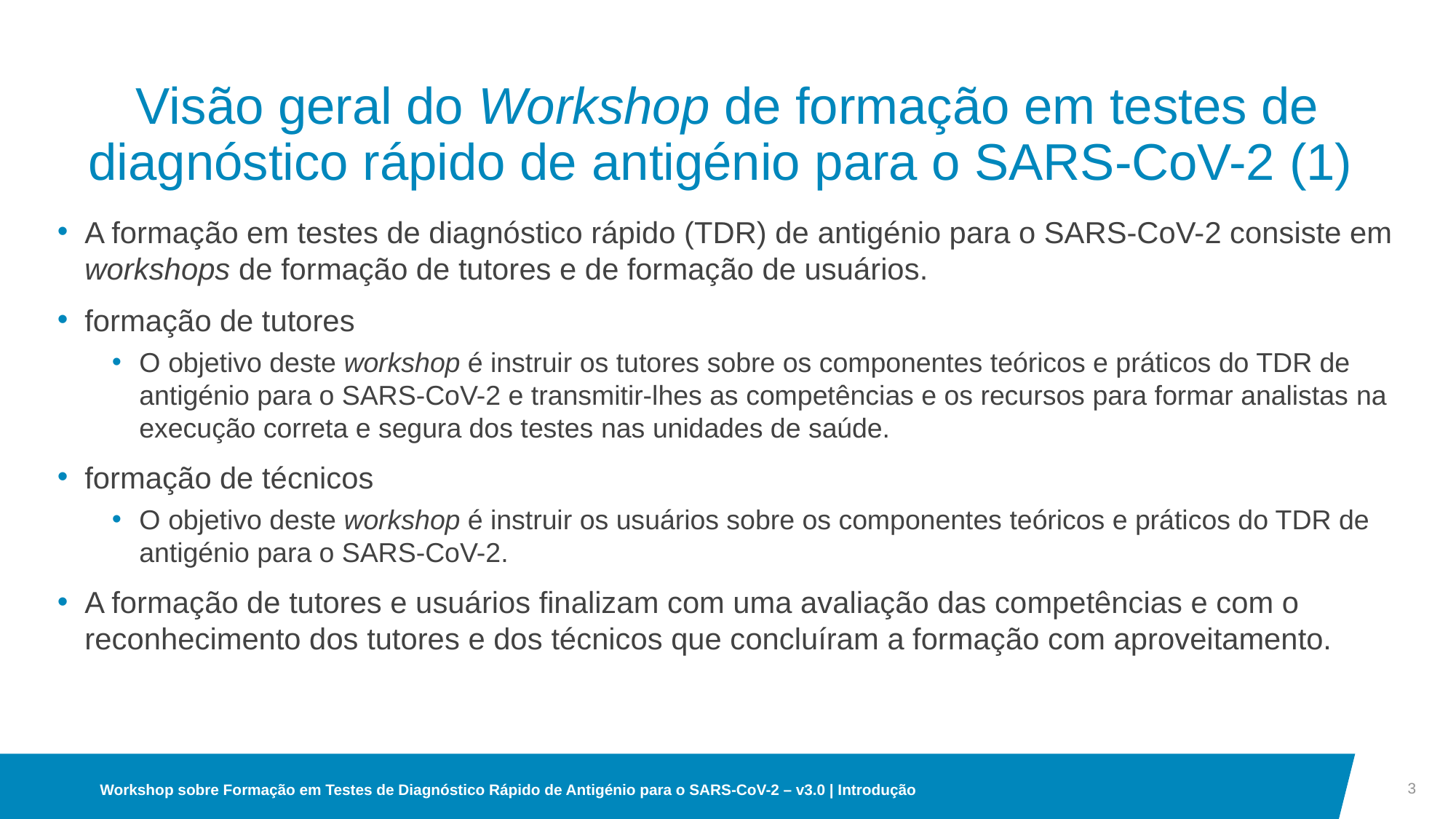

# Visão geral do Workshop de formação em testes de diagnóstico rápido de antigénio para o SARS-CoV-2 (1)
A formação em testes de diagnóstico rápido (TDR) de antigénio para o SARS-CoV-2 consiste em workshops de formação de tutores e de formação de usuários.
formação de tutores
O objetivo deste workshop é instruir os tutores sobre os componentes teóricos e práticos do TDR de antigénio para o SARS-CoV-2 e transmitir-lhes as competências e os recursos para formar analistas na execução correta e segura dos testes nas unidades de saúde.
formação de técnicos
O objetivo deste workshop é instruir os usuários sobre os componentes teóricos e práticos do TDR de antigénio para o SARS-CoV-2.
A formação de tutores e usuários finalizam com uma avaliação das competências e com o reconhecimento dos tutores e dos técnicos que concluíram a formação com aproveitamento.

3
Workshop sobre Formação em Testes de Diagnóstico Rápido de Antigénio para o SARS-CoV-2 – v3.0 | Introdução